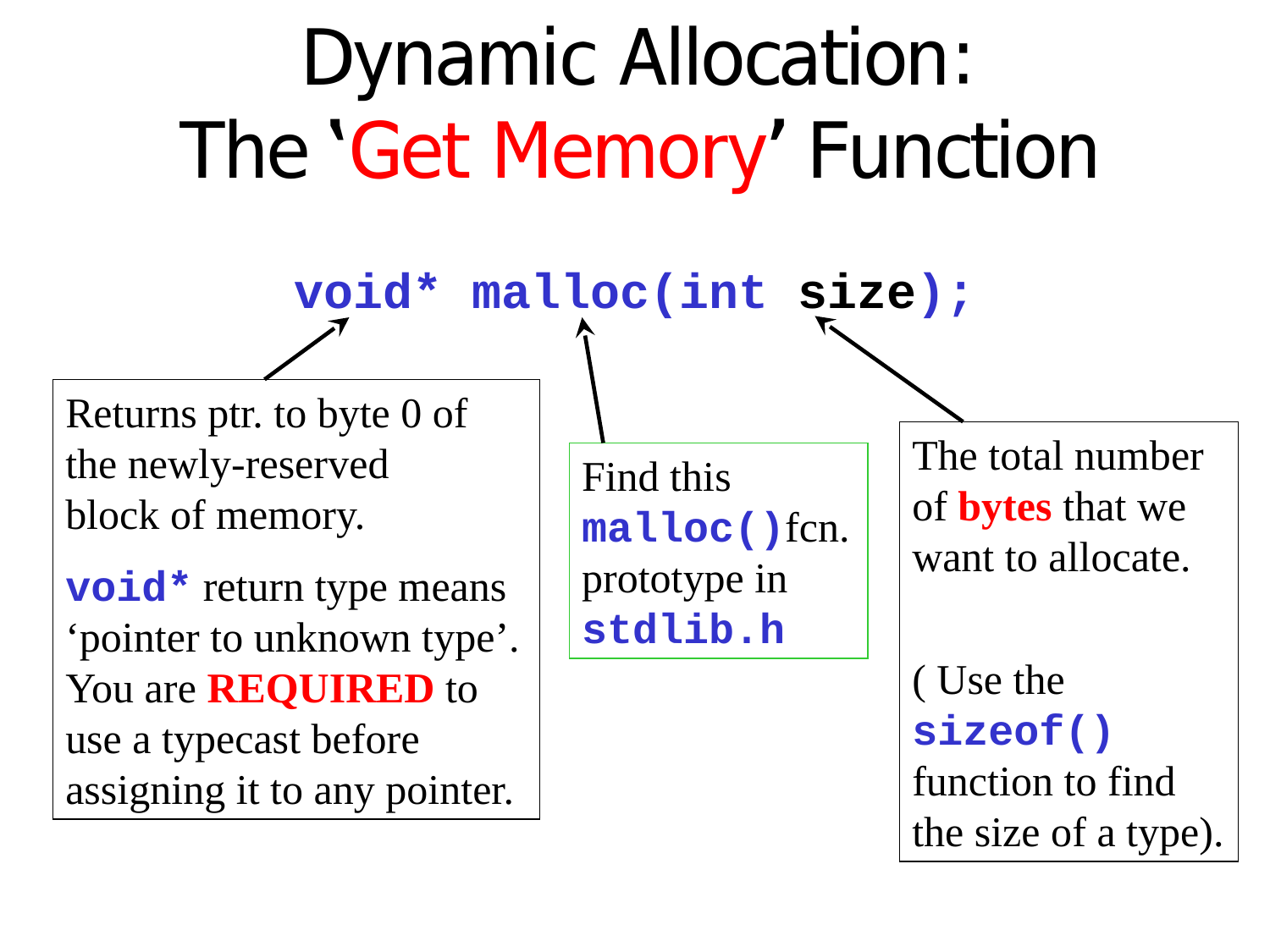

# Dynamic Allocation: The ‘Get Memory’ Function
void* malloc(int size);

Returns ptr. to byte 0 of the newly-reserved
block of memory.
void* return type means
‘pointer to unknown type’. You are REQUIRED to use a typecast before assigning it to any pointer.
The total number of bytes that we want to allocate.
( Use the sizeof() function to find the size of a type).
Find this
malloc()fcn. prototype in  stdlib.h